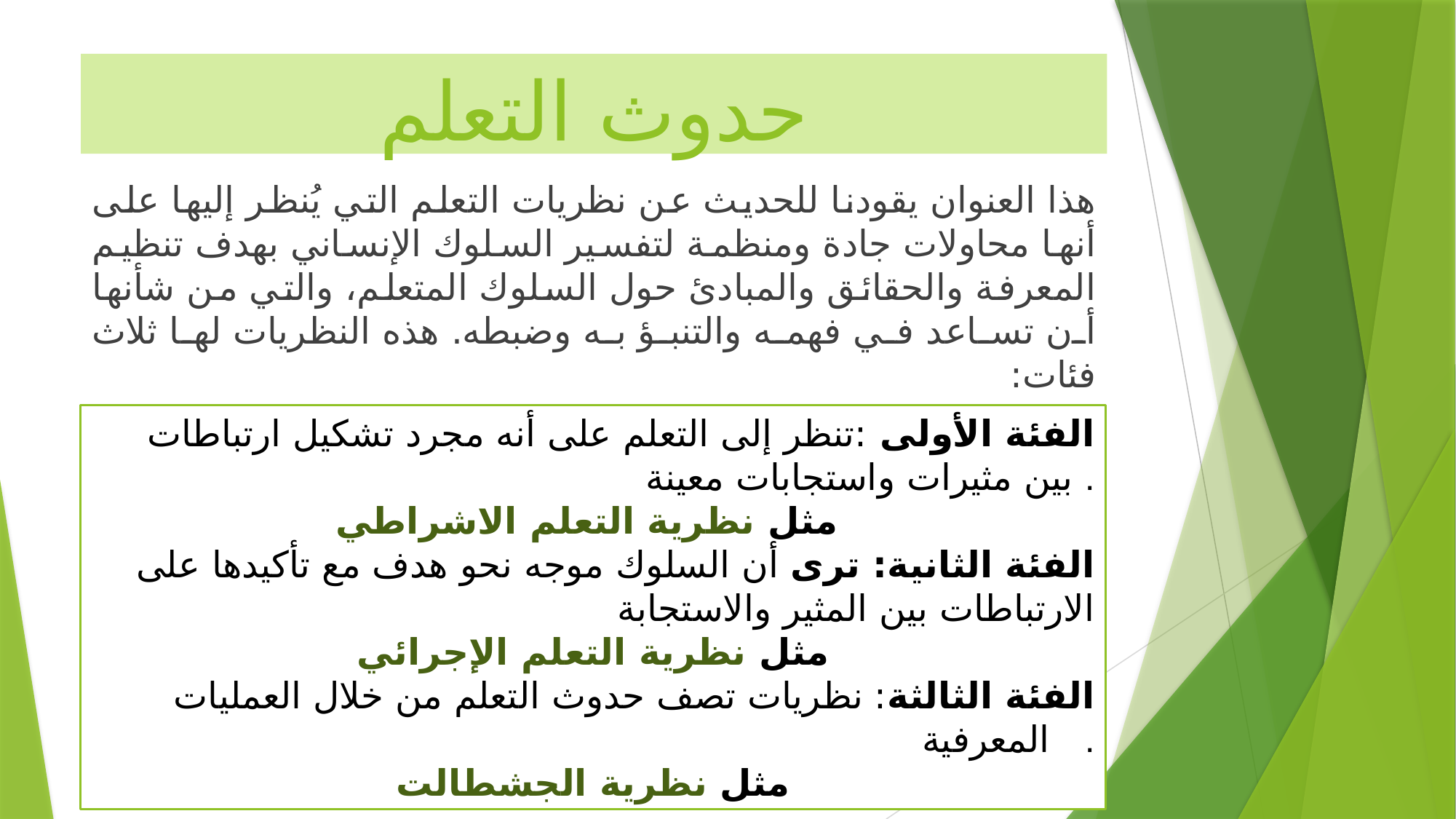

# حدوث التعلم
هذا العنوان يقودنا للحديث عن نظريات التعلم التي يُنظر إليها على أنها محاولات جادة ومنظمة لتفسير السلوك الإنساني بهدف تنظيم المعرفة والحقائق والمبادئ حول السلوك المتعلم، والتي من شأنها أن تساعد في فهمه والتنبؤ به وضبطه. هذه النظريات لها ثلاث فئات:

الفئة الأولى :تنظر إلى التعلم على أنه مجرد تشكيل ارتباطات بين مثيرات واستجابات معينة .
مثل نظرية التعلم الاشراطي
الفئة الثانية: ترى أن السلوك موجه نحو هدف مع تأكيدها على الارتباطات بين المثير والاستجابة
مثل نظرية التعلم الإجرائي
الفئة الثالثة: نظريات تصف حدوث التعلم من خلال العمليات المعرفية   .
مثل نظرية الجشطالت